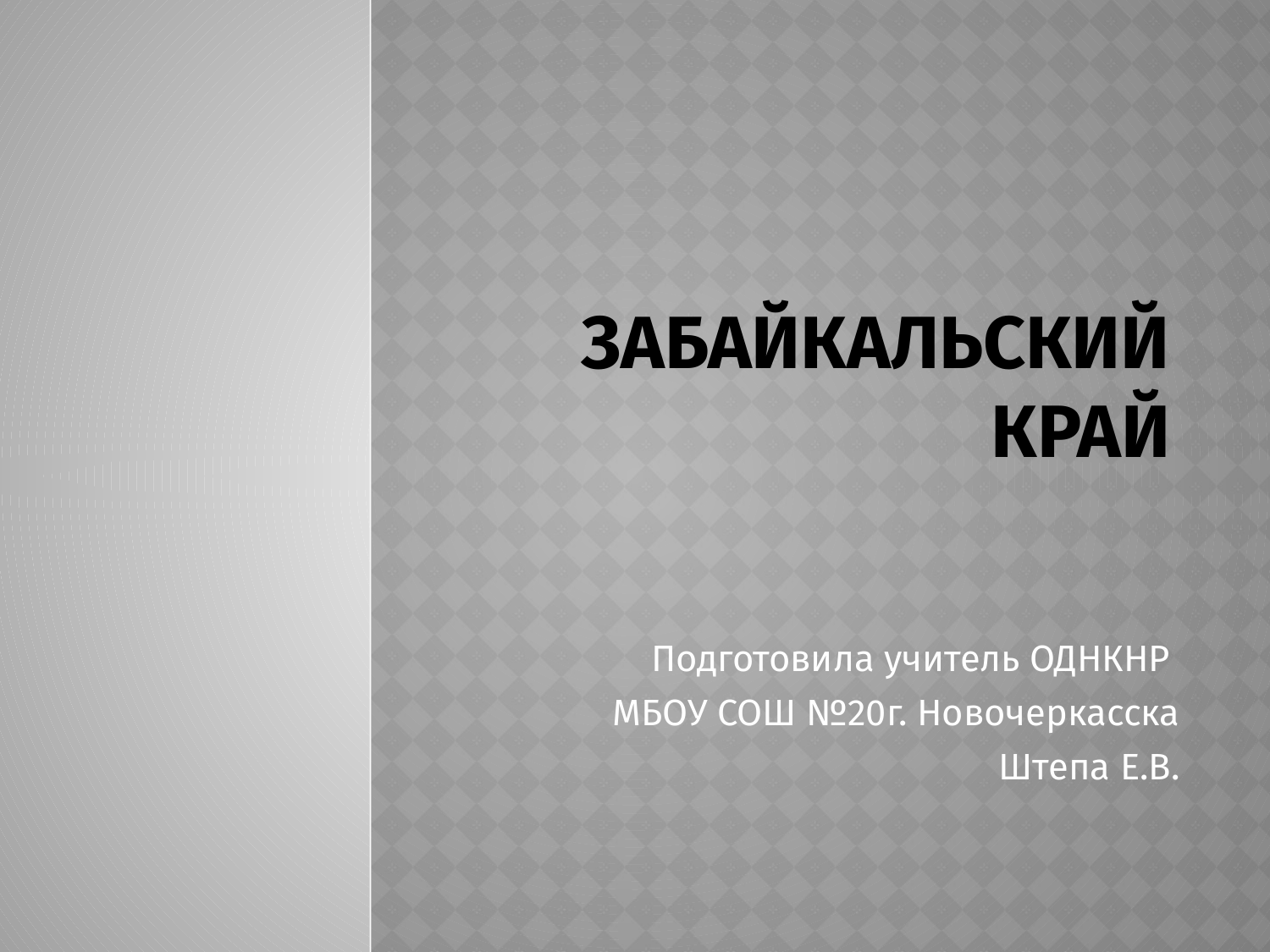

# Забайкальский край
Подготовила учитель ОДНКНР
МБОУ СОШ №20г. Новочеркасска
Штепа Е.В.